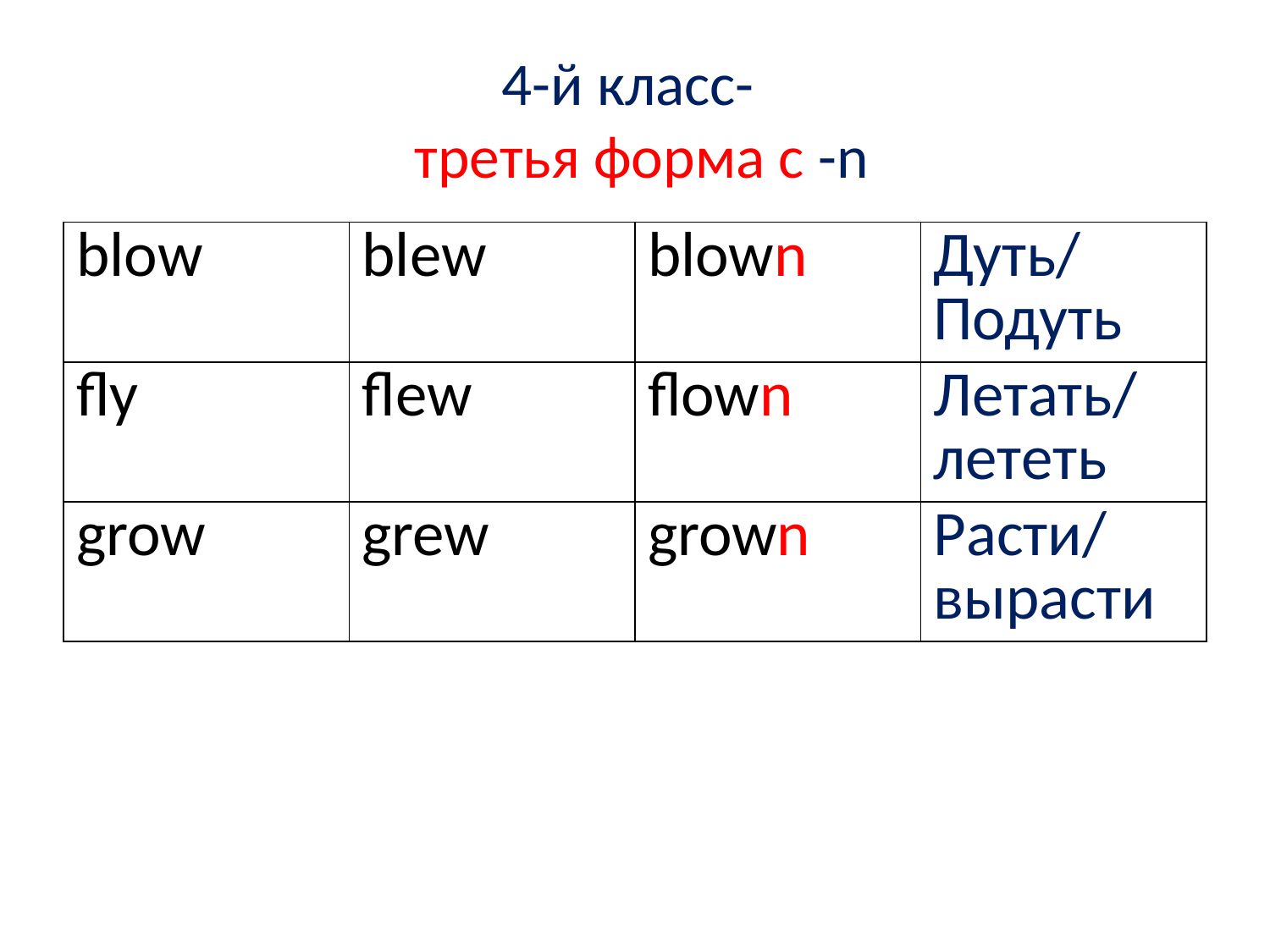

# 4-й класс- третья форма с -n
| blow | blew | blown | Дуть/ Подуть |
| --- | --- | --- | --- |
| fly | flew | flown | Летать/ лететь |
| grow | grew | grown | Расти/ вырасти |